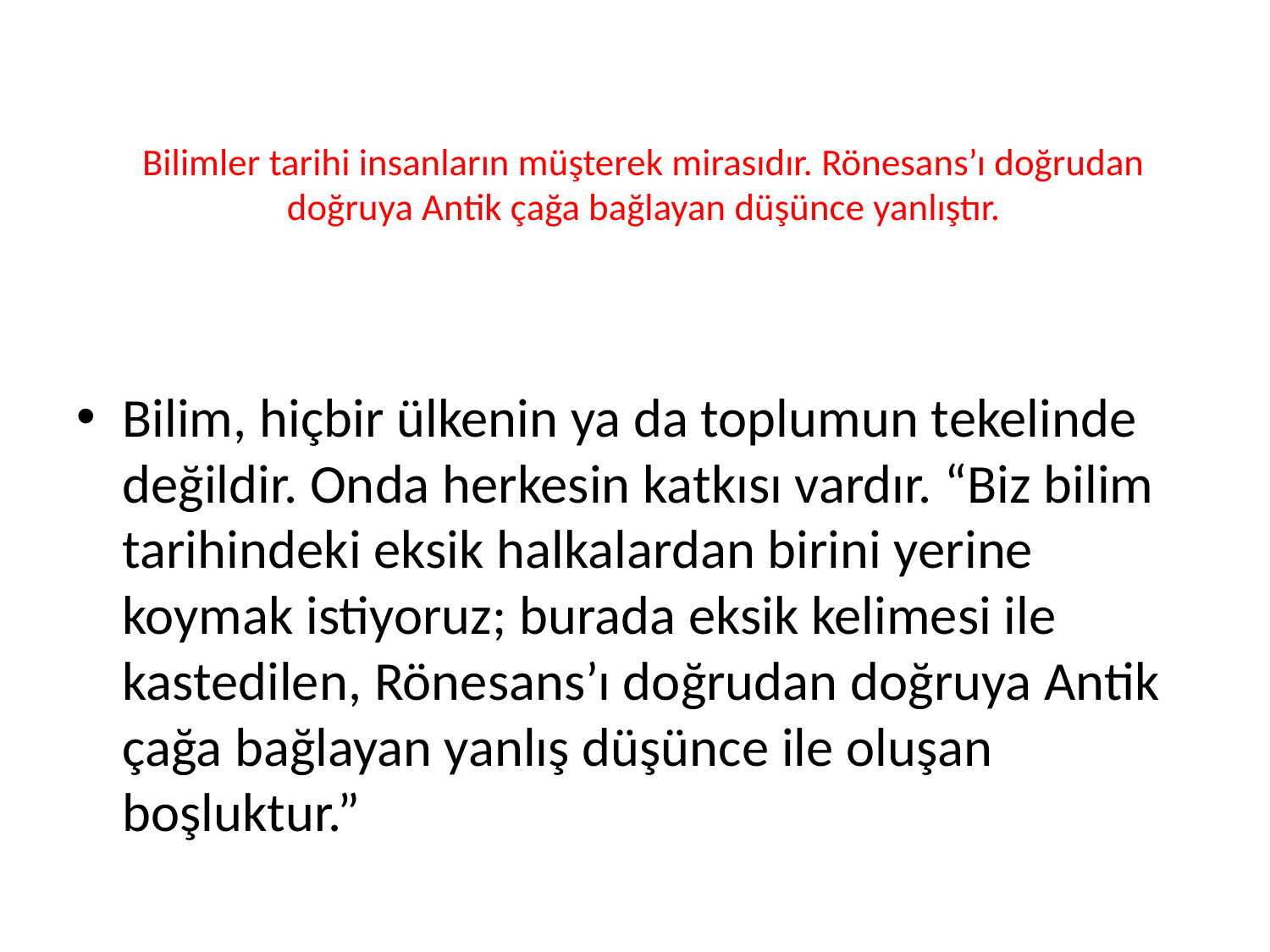

# Bilimler tarihi insanların müşterek mirasıdır. Rönesans’ı doğrudan doğruya Antik çağa bağlayan düşünce yanlıştır.
Bilim, hiçbir ülkenin ya da toplumun tekelinde değildir. Onda herkesin katkısı vardır. “Biz bilim tarihindeki eksik halkalardan birini yerine koymak istiyoruz; burada eksik kelimesi ile kastedilen, Rönesans’ı doğrudan doğruya Antik çağa bağlayan yanlış düşünce ile oluşan boşluktur.”